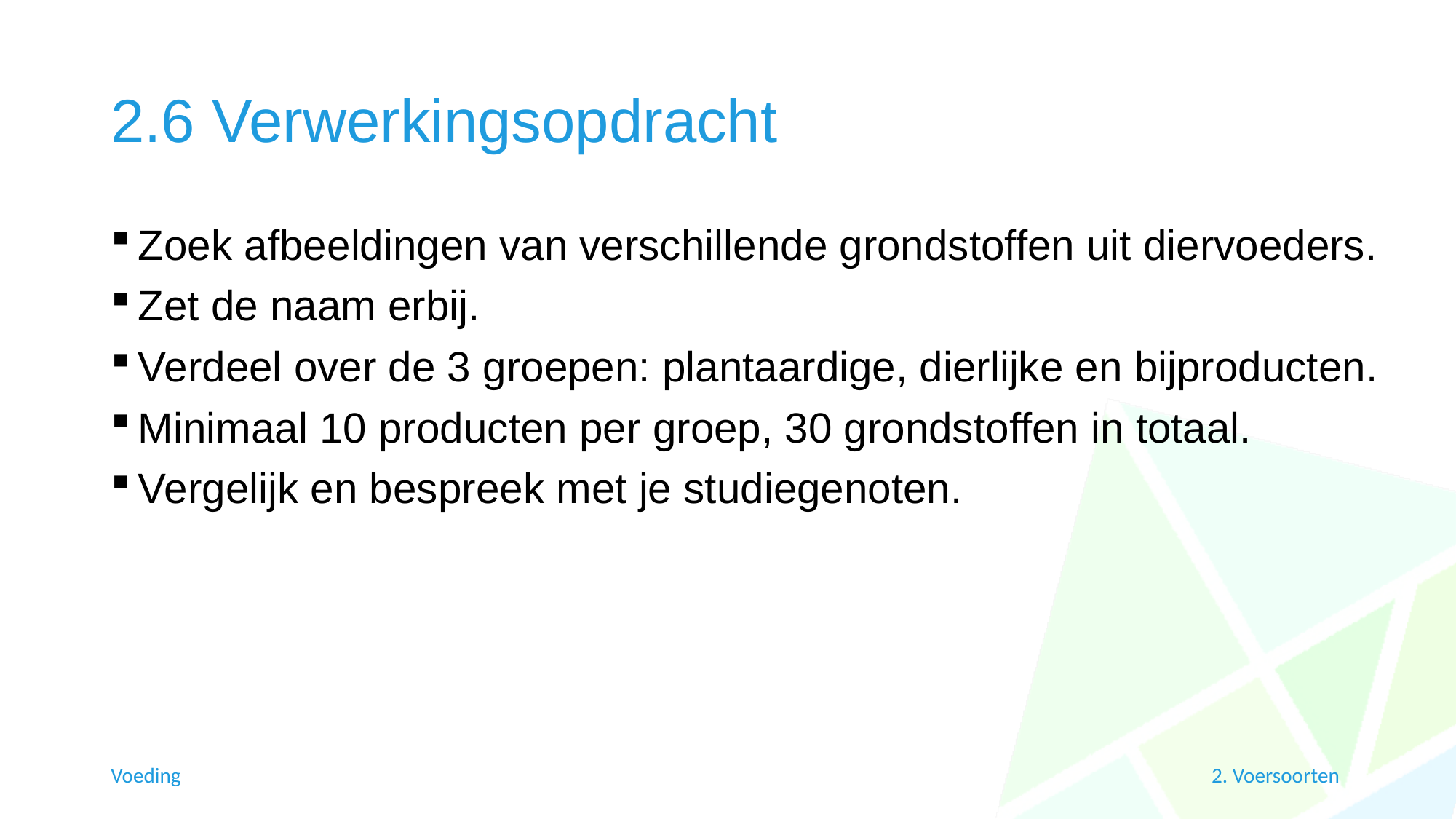

# 2.6 Verwerkingsopdracht
Zoek afbeeldingen van verschillende grondstoffen uit diervoeders.
Zet de naam erbij.
Verdeel over de 3 groepen: plantaardige, dierlijke en bijproducten.
Minimaal 10 producten per groep, 30 grondstoffen in totaal.
Vergelijk en bespreek met je studiegenoten.

Voeding
2. Voersoorten